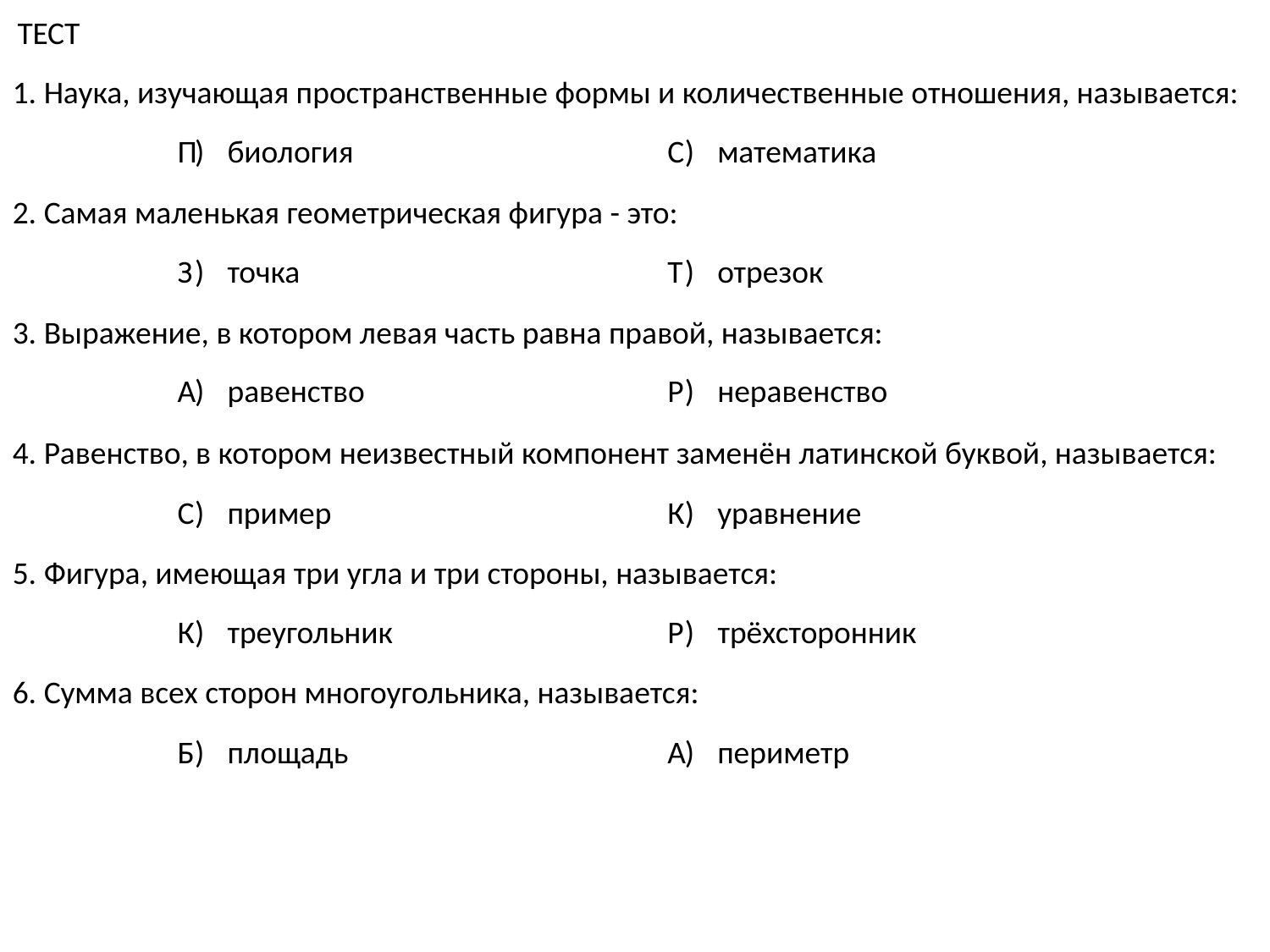

ТЕСТ
1. Наука, изучающая пространственные формы и количественные отношения, называется:
П
)
биология
С
)
математика
2. Самая маленькая геометрическая фигура - это:
З
)
точка
Т
)
отрезок
3. Выражение, в котором левая часть равна правой, называется:
А
)
равенство
Р
)
неравенство
4. Равенство, в котором неизвестный компонент заменён латинской буквой, называется:
С
)
пример
К
)
уравнение
5. Фигура, имеющая три угла и три стороны, называется:
К
)
треугольник
Р
)
трёхсторонник
6. Сумма всех сторон многоугольника, называется:
Б
)
площадь
А
)
периметр